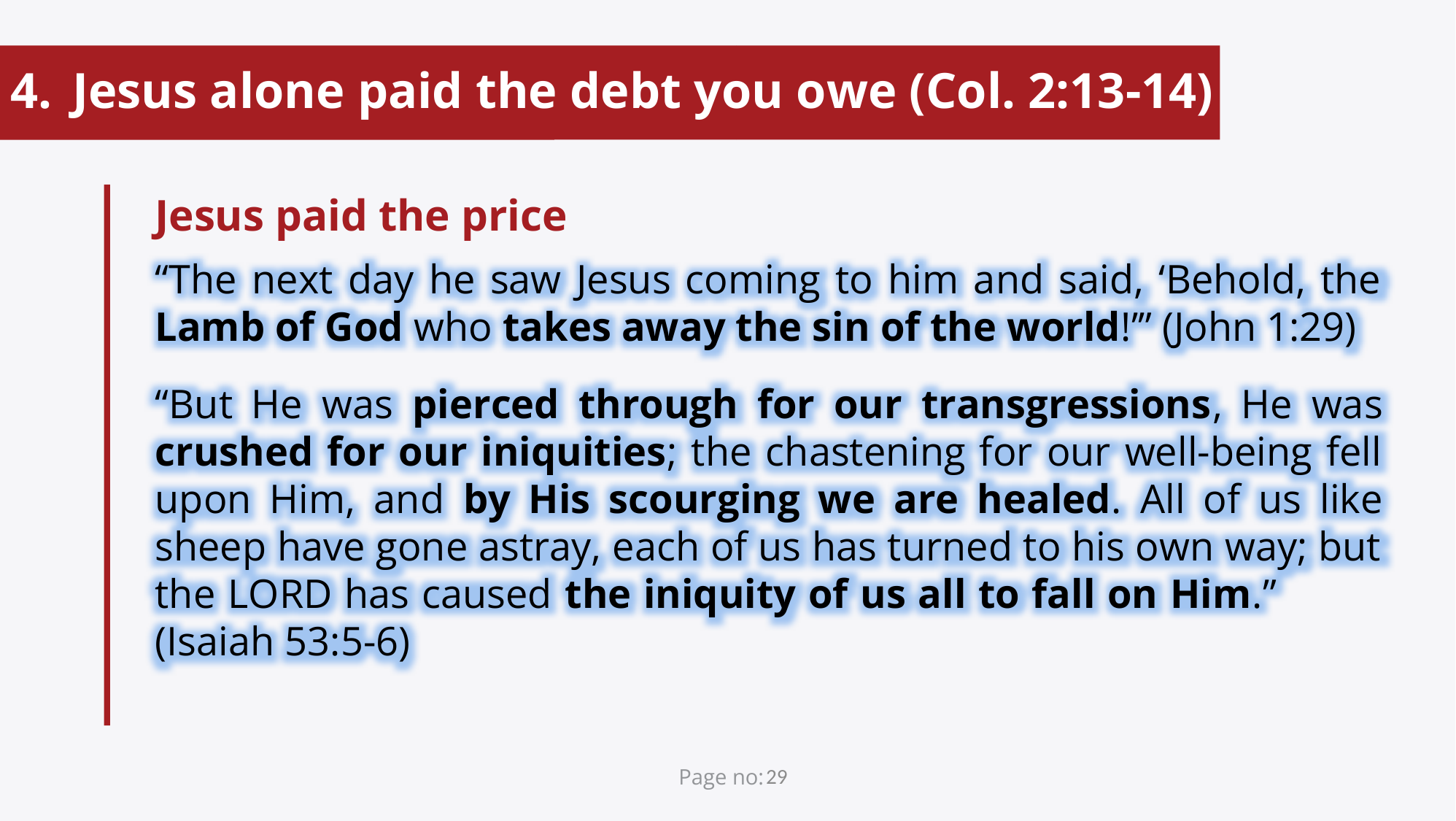

Jesus alone paid the debt you owe (Col. 2:13-14)

Jesus paid the price
“The next day he saw Jesus coming to him and said, ‘Behold, the Lamb of God who takes away the sin of the world!’” (John 1:29)
“But He was pierced through for our transgressions, He was crushed for our iniquities; the chastening for our well-being fell upon Him, and by His scourging we are healed. All of us like sheep have gone astray, each of us has turned to his own way; but the Lord has caused the iniquity of us all to fall on Him.”	(Isaiah 53:5-6)